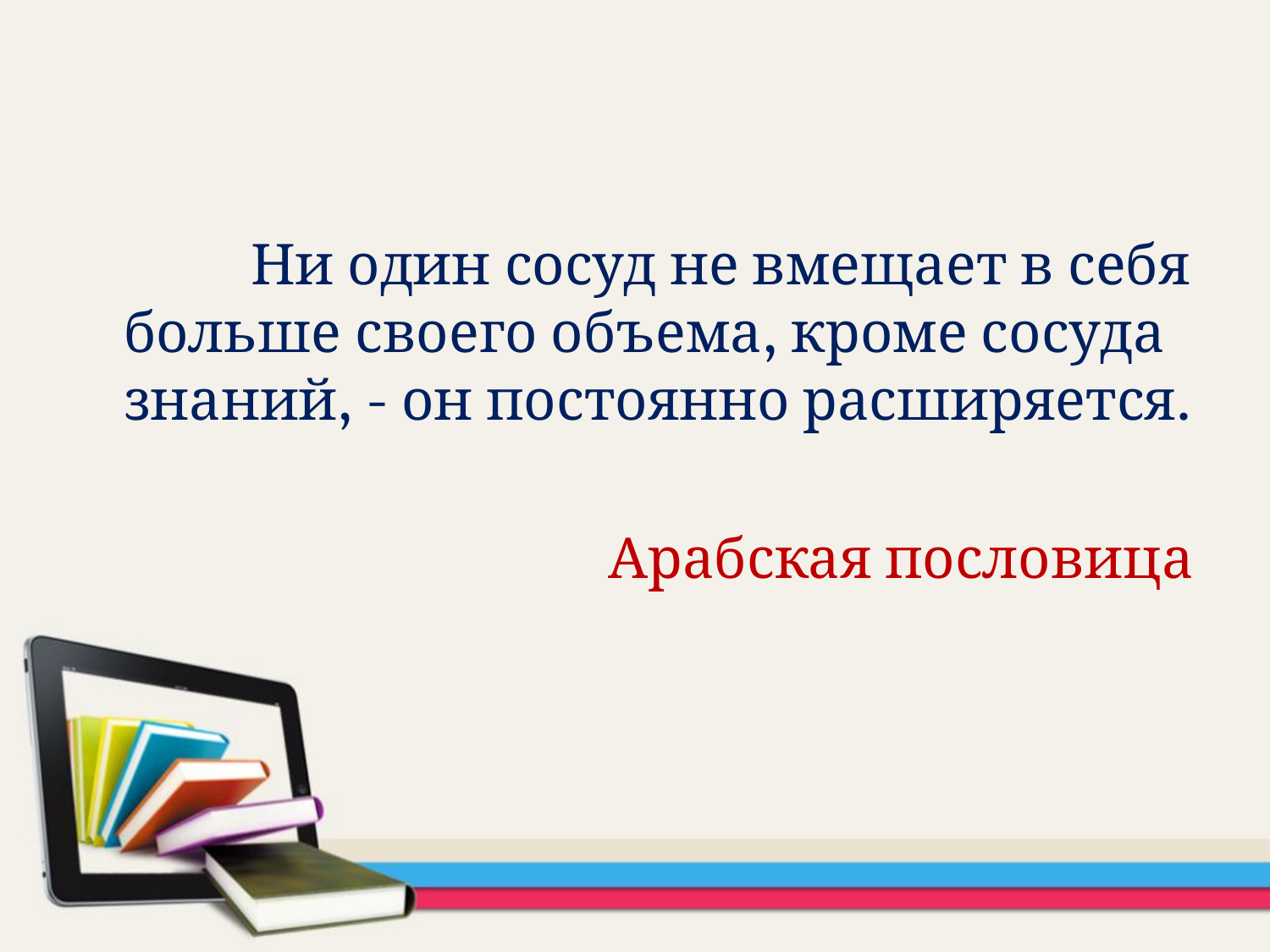

Ни один сосуд не вмещает в себя больше своего объема, кроме сосуда знаний, - он постоянно расширяется.

Арабская пословица